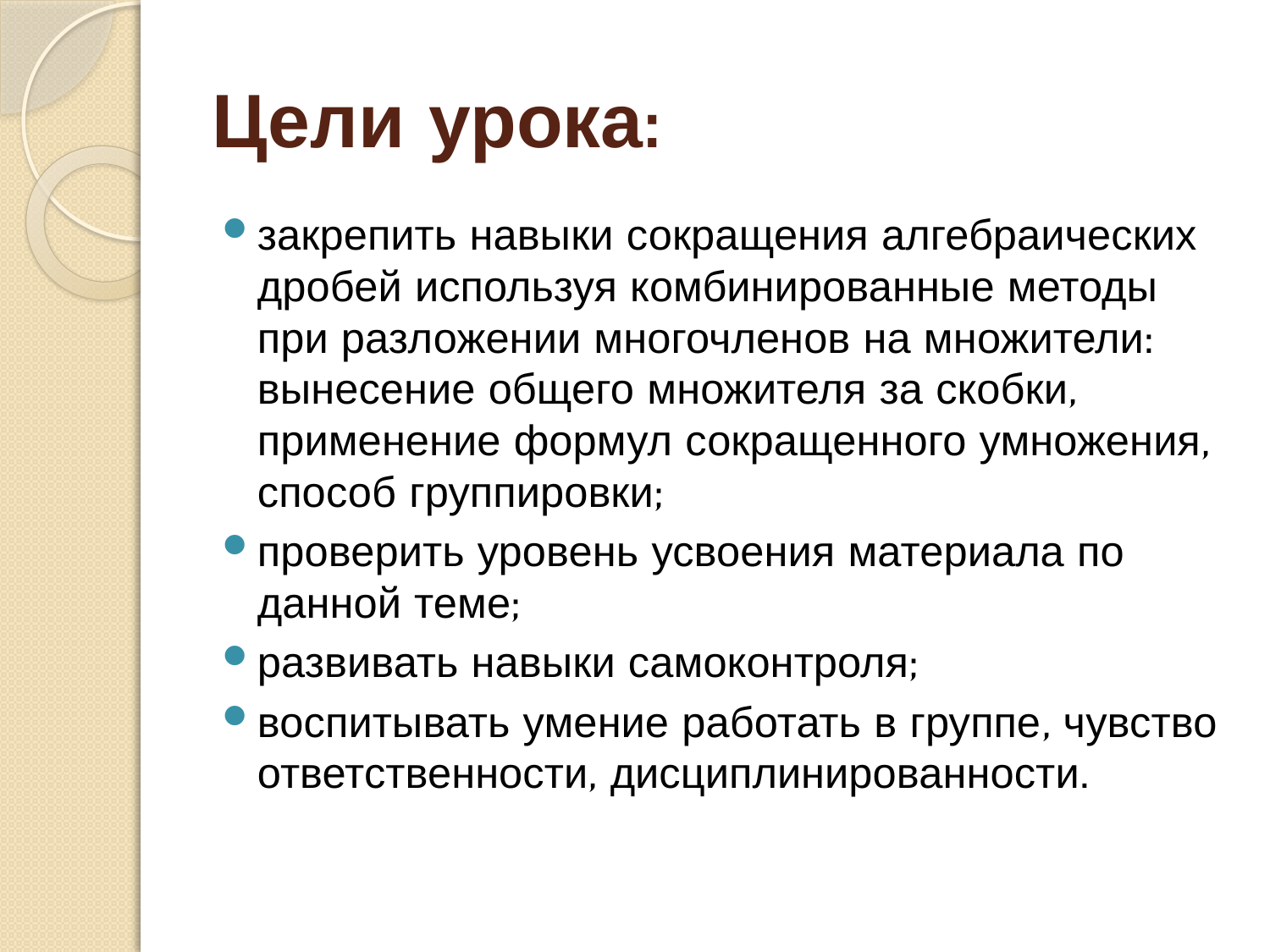

# Цели урока:
закрепить навыки сокращения алгебраических дробей используя комбинированные методы при разложении многочленов на множители: вынесение общего множителя за скобки, применение формул сокращенного умножения, способ группировки;
проверить уровень усвоения материала по данной теме;
развивать навыки самоконтроля;
воспитывать умение работать в группе, чувство ответственности, дисциплинированности.